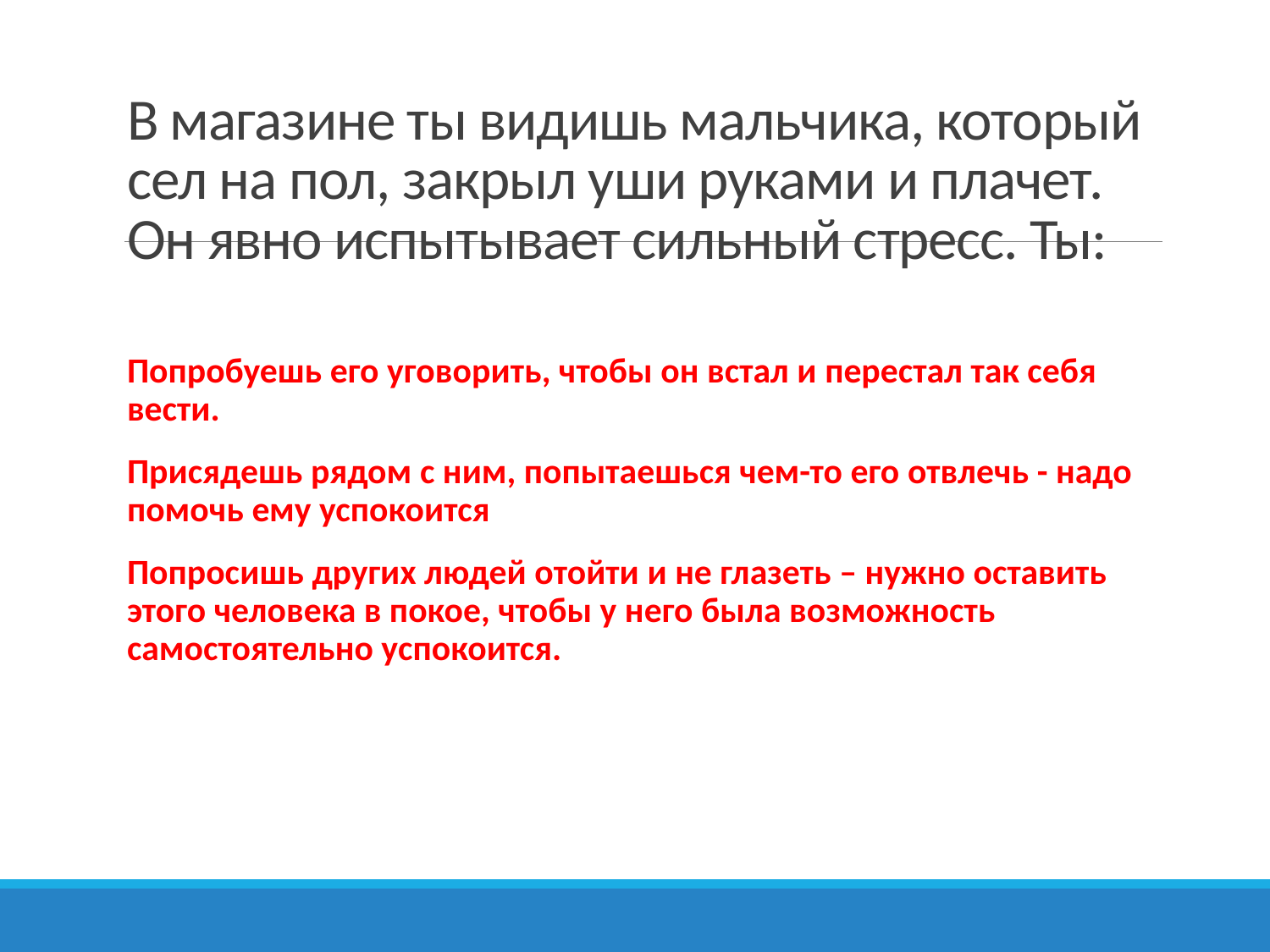

# В магазине ты видишь мальчика, который сел на пол, закрыл уши руками и плачет. Он явно испытывает сильный стресс. Ты:
Попробуешь его уговорить, чтобы он встал и перестал так себя вести.
Присядешь рядом с ним, попытаешься чем-то его отвлечь - надо помочь ему успокоится
Попросишь других людей отойти и не глазеть – нужно оставить этого человека в покое, чтобы у него была возможность самостоятельно успокоится.